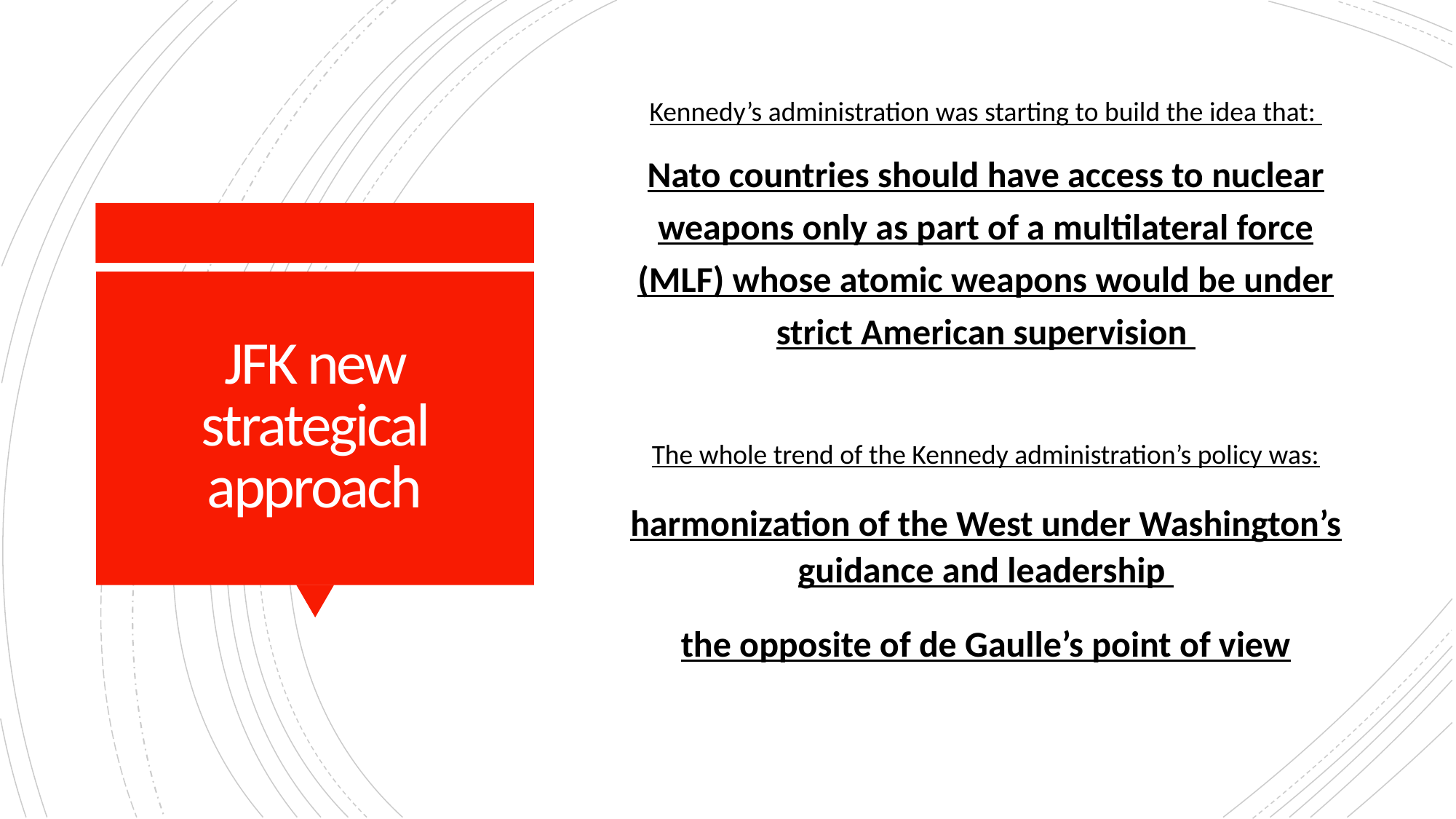

Kennedy’s administration was starting to build the idea that:
Nato countries should have access to nuclear weapons only as part of a multilateral force (MLF) whose atomic weapons would be under strict American supervision

The whole trend of the Kennedy administration’s policy was:
harmonization of the West under Washington’s guidance and leadership
the opposite of de Gaulle’s point of view

# JFK new strategical approach